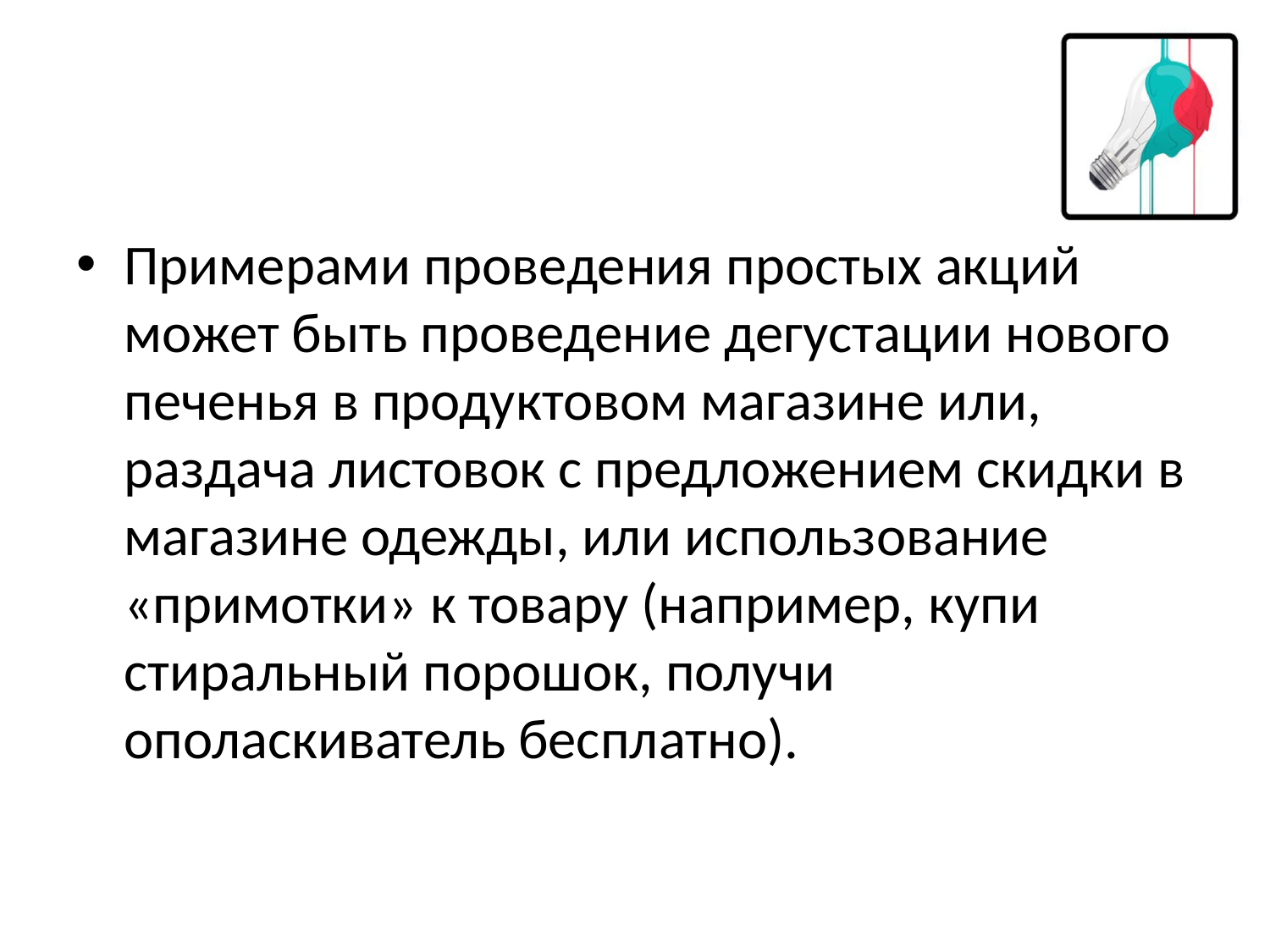

Примерами проведения простых акций может быть проведение дегустации нового печенья в продуктовом магазине или, раздача листовок с предложением скидки в магазине одежды, или использование «примотки» к товару (например, купи стиральный порошок, получи ополаскиватель бесплатно).